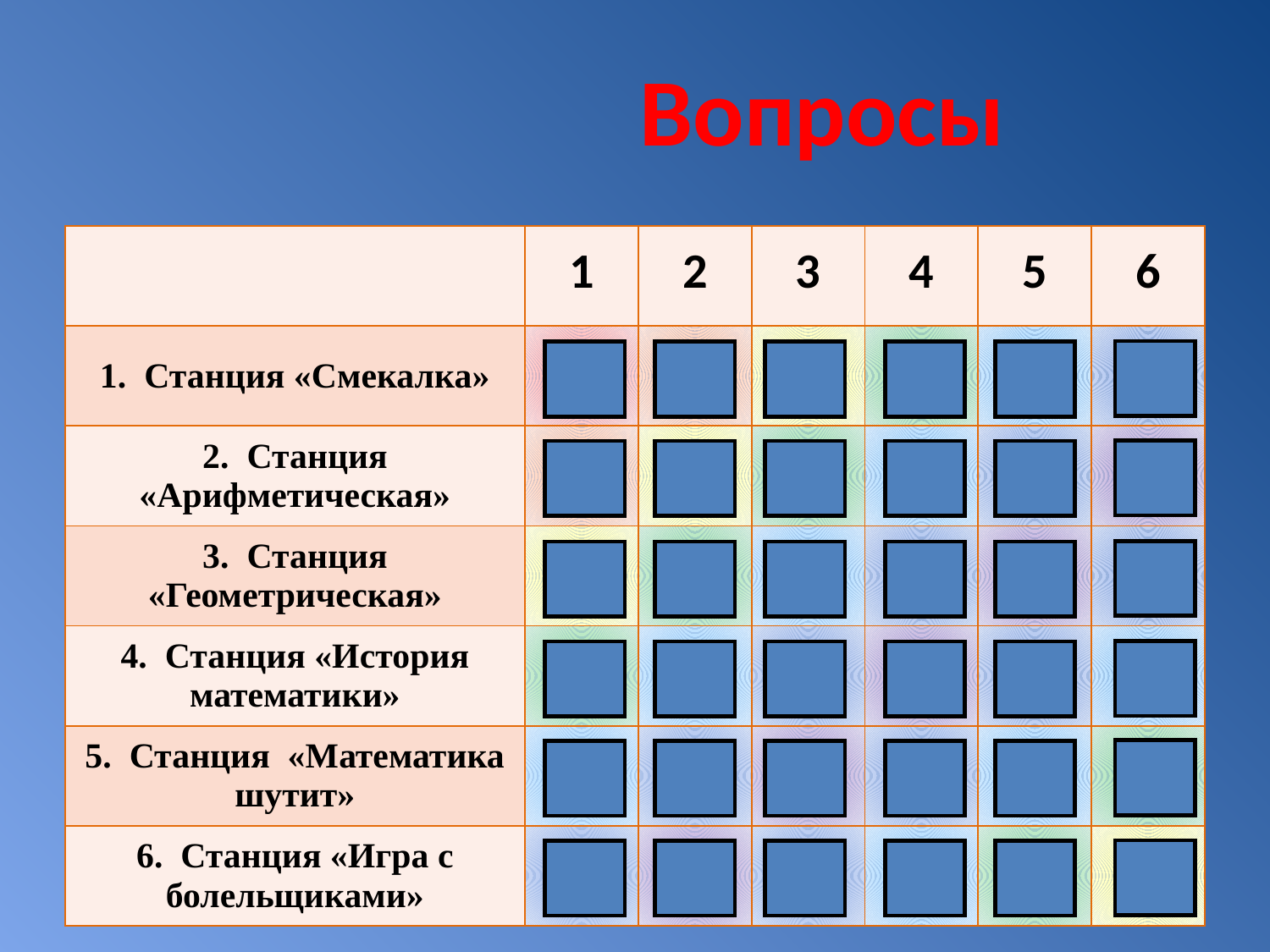

Вопросы
|  | 1 | 2 | 3 | 4 | 5 | 6 |
| --- | --- | --- | --- | --- | --- | --- |
| 1. Станция «Смекалка» |  |  |  |  |  |  |
| 2. Станция «Арифметическая» |  |  |  |  |  |  |
| 3. Станция «Геометрическая» |  |  |  |  |  |  |
| 4. Станция «История математики» |  |  |  |  |  |  |
| 5. Станция «Математика шутит» |  |  |  |  |  |  |
| 6. Станция «Игра с болельщиками» |  |  |  |  |  |  |